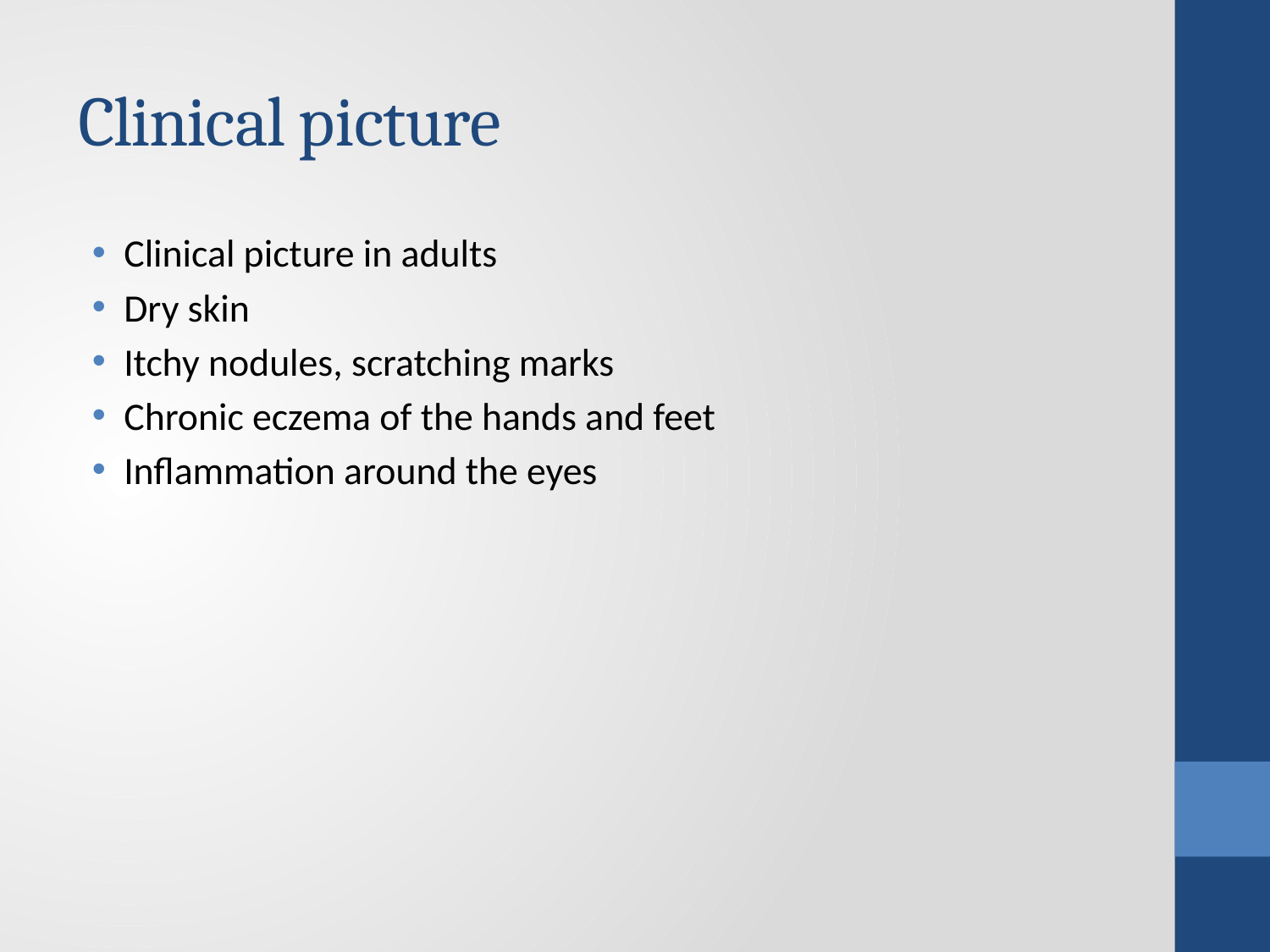

# Clinical picture
Clinical picture in adults
Dry skin
Itchy nodules, scratching marks
Chronic eczema of the hands and feet
Inflammation around the eyes